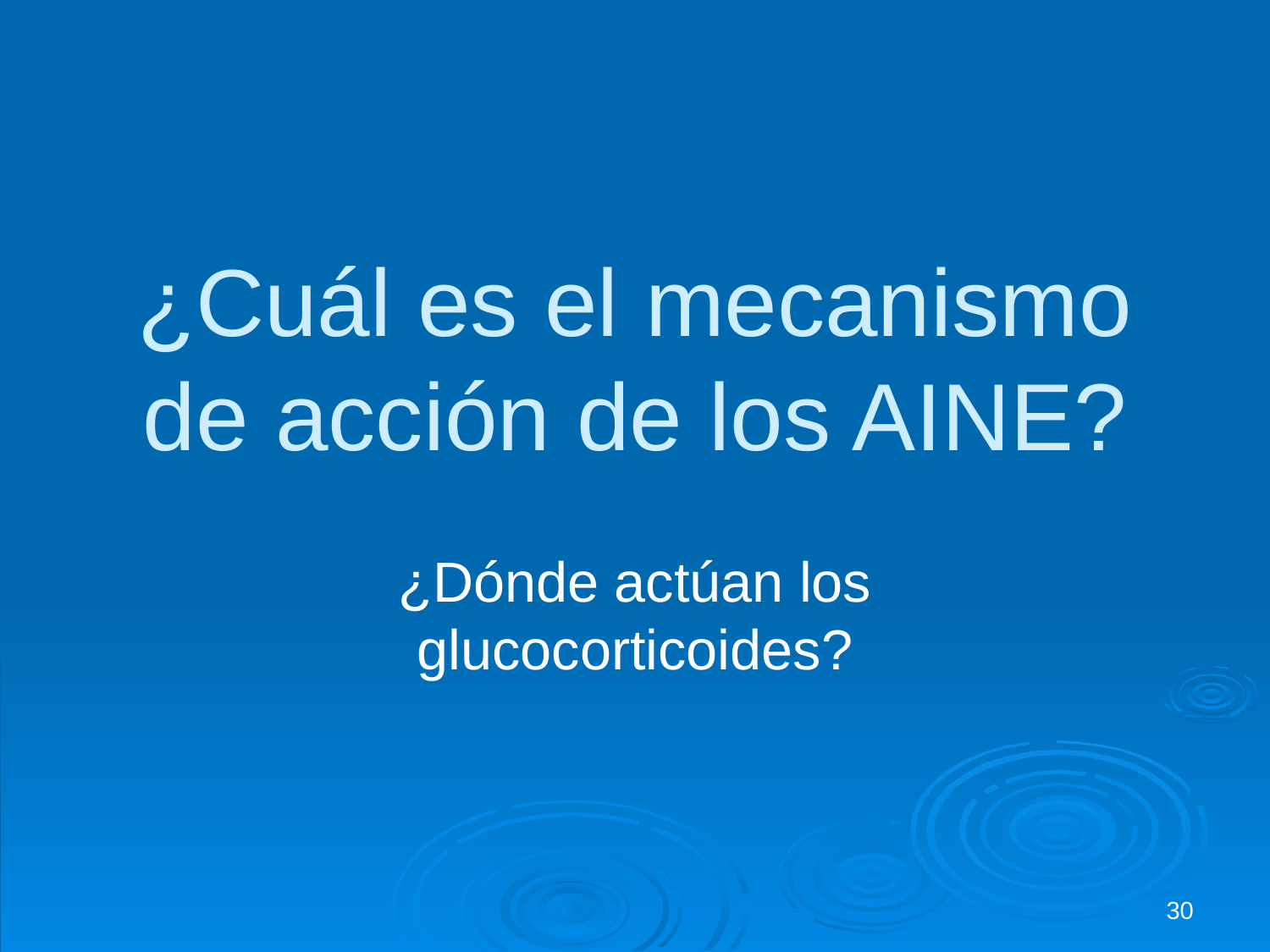

# ¿Cuál es el mecanismo de acción de los AINE?
¿Dónde actúan los glucocorticoides?
30